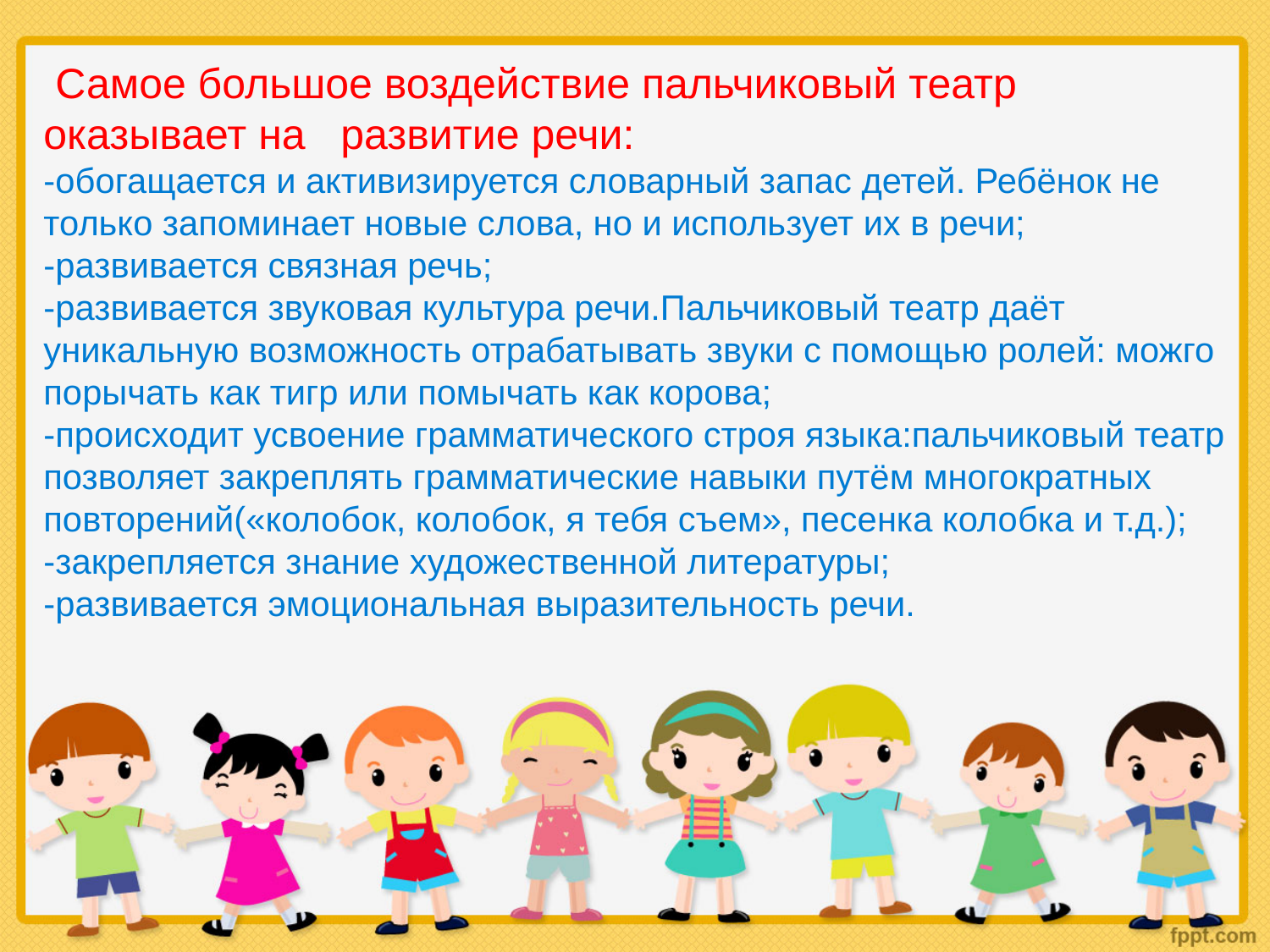

Самое большое воздействие пальчиковый театр оказывает на   развитие речи:
-обогащается и активизируется словарный запас детей. Ребёнок не только запоминает новые слова, но и использует их в речи;
-развивается связная речь;
-развивается звуковая культура речи.Пальчиковый театр даёт уникальную возможность отрабатывать звуки с помощью ролей: можго порычать как тигр или помычать как корова;
-происходит усвоение грамматического строя языка:пальчиковый театр позволяет закреплять грамматические навыки путём многократных повторений(«колобок, колобок, я тебя съем», песенка колобка и т.д.);
-закрепляется знание художественной литературы;
-развивается эмоциональная выразительность речи.